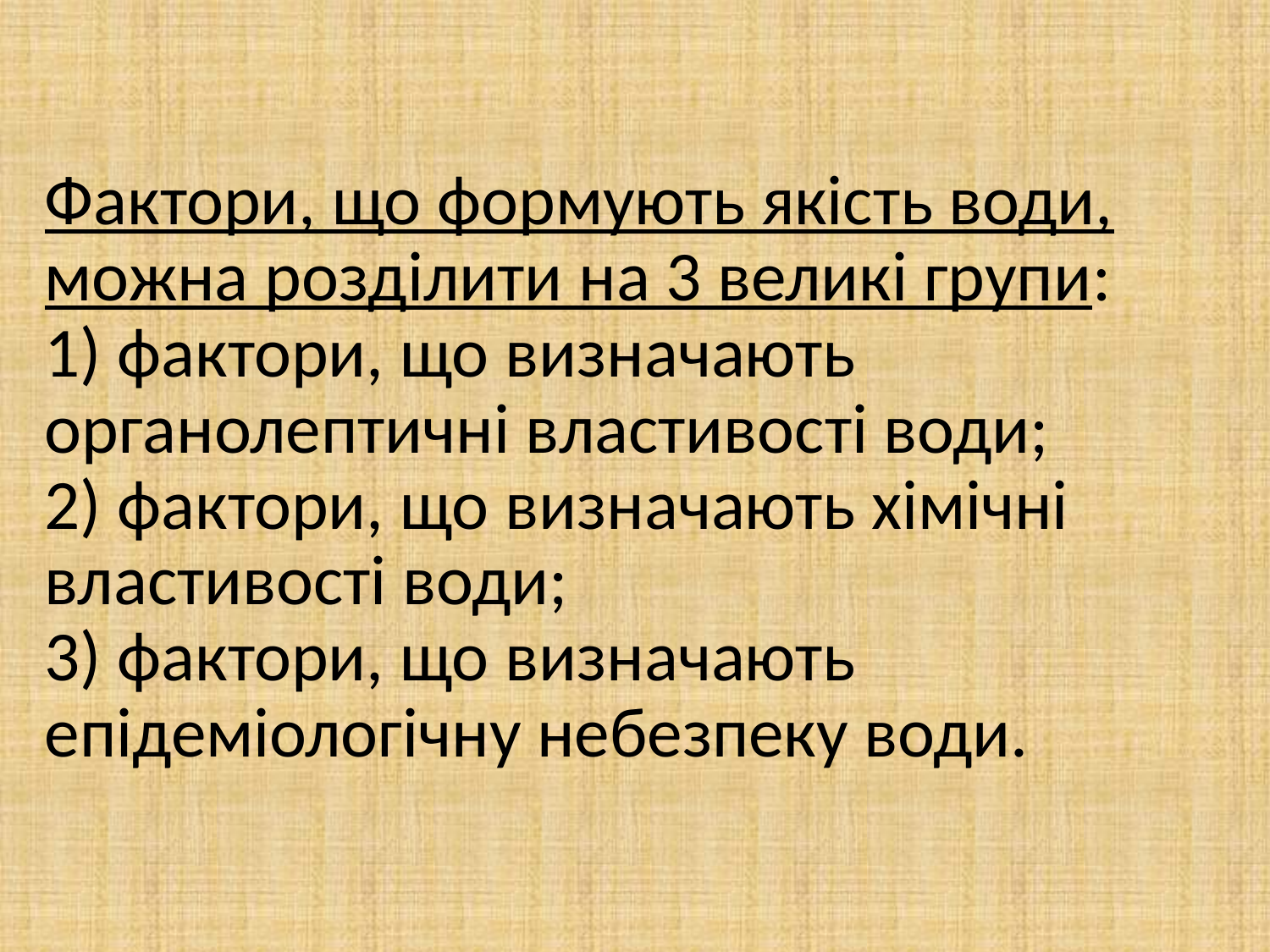

# Фактори, що формують якість води, можна розділити на 3 великі групи: 1) фактори, що визначають органолептичні властивості води; 2) фактори, що визначають хімічні властивості води; 3) фактори, що визначають епідеміологічну небезпеку води.